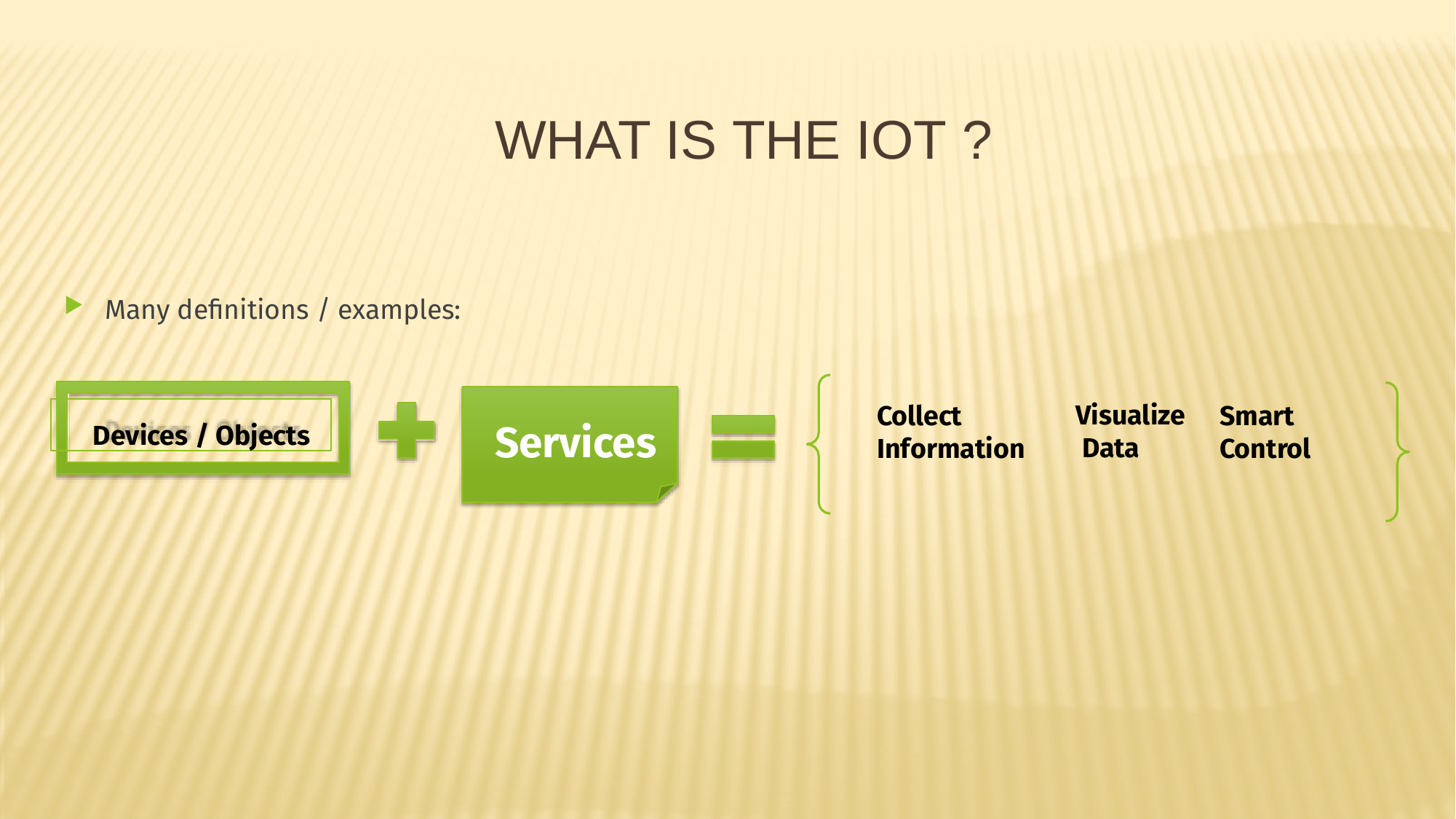

What is the IoT ?
Many definitions / examples:

Visualize  Data
Collect  Information
Smart  Control
Devices / Objects

Services